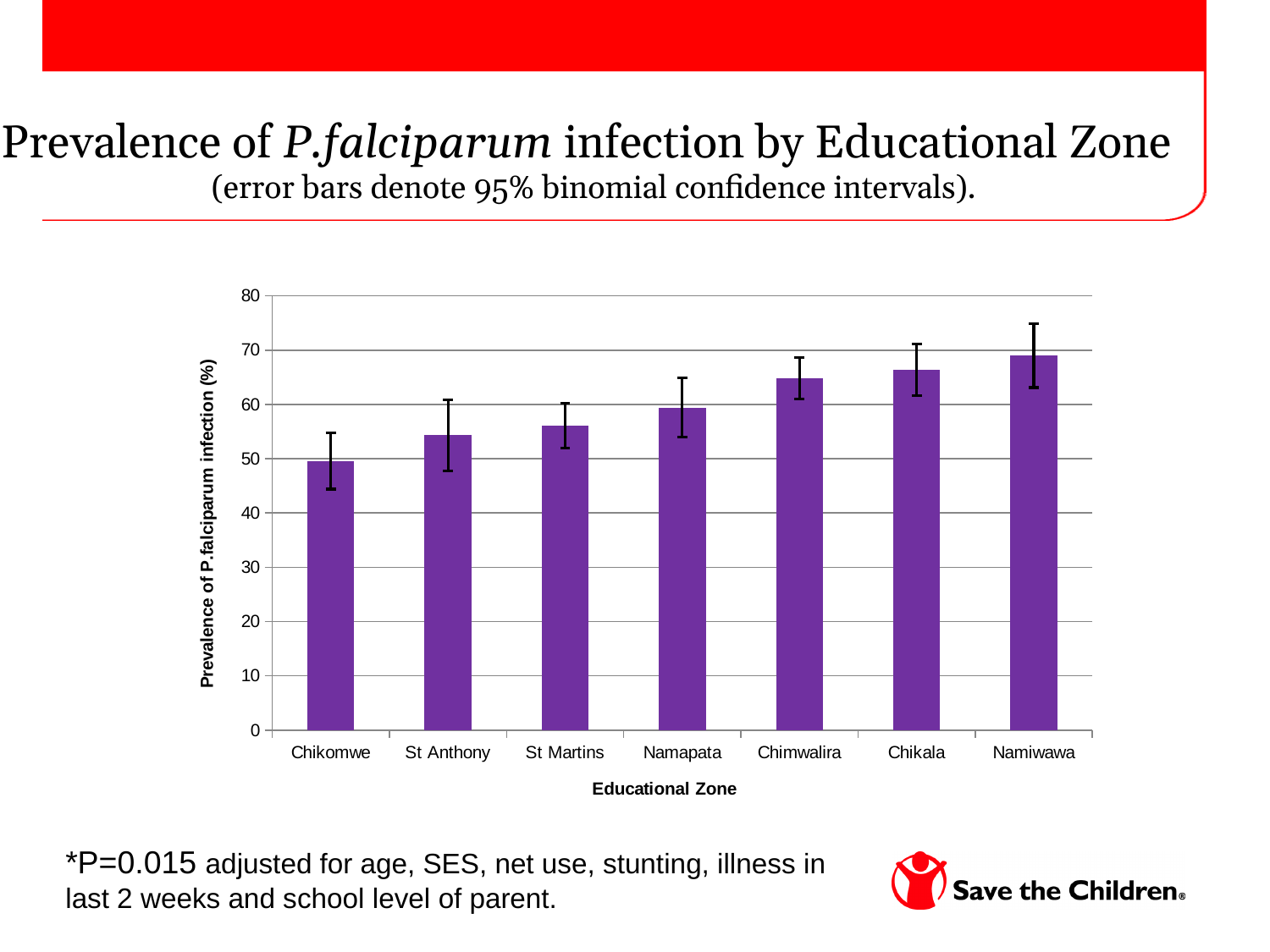

Prevalence of P.falciparum infection by Educational Zone
(error bars denote 95% binomial confidence intervals).

### Chart

| Category | prevalence |
|---|---|
| Chikomwe | 49.6 |
| St Anthony | 54.4 |
| St Martins | 56.1 |
| Namapata | 59.4 |
| Chimwalira | 64.9 |
| Chikala | 66.4 |
| Namiwawa | 69.0 |
*P=0.015 adjusted for age, SES, net use, stunting, illness in last 2 weeks and school level of parent.